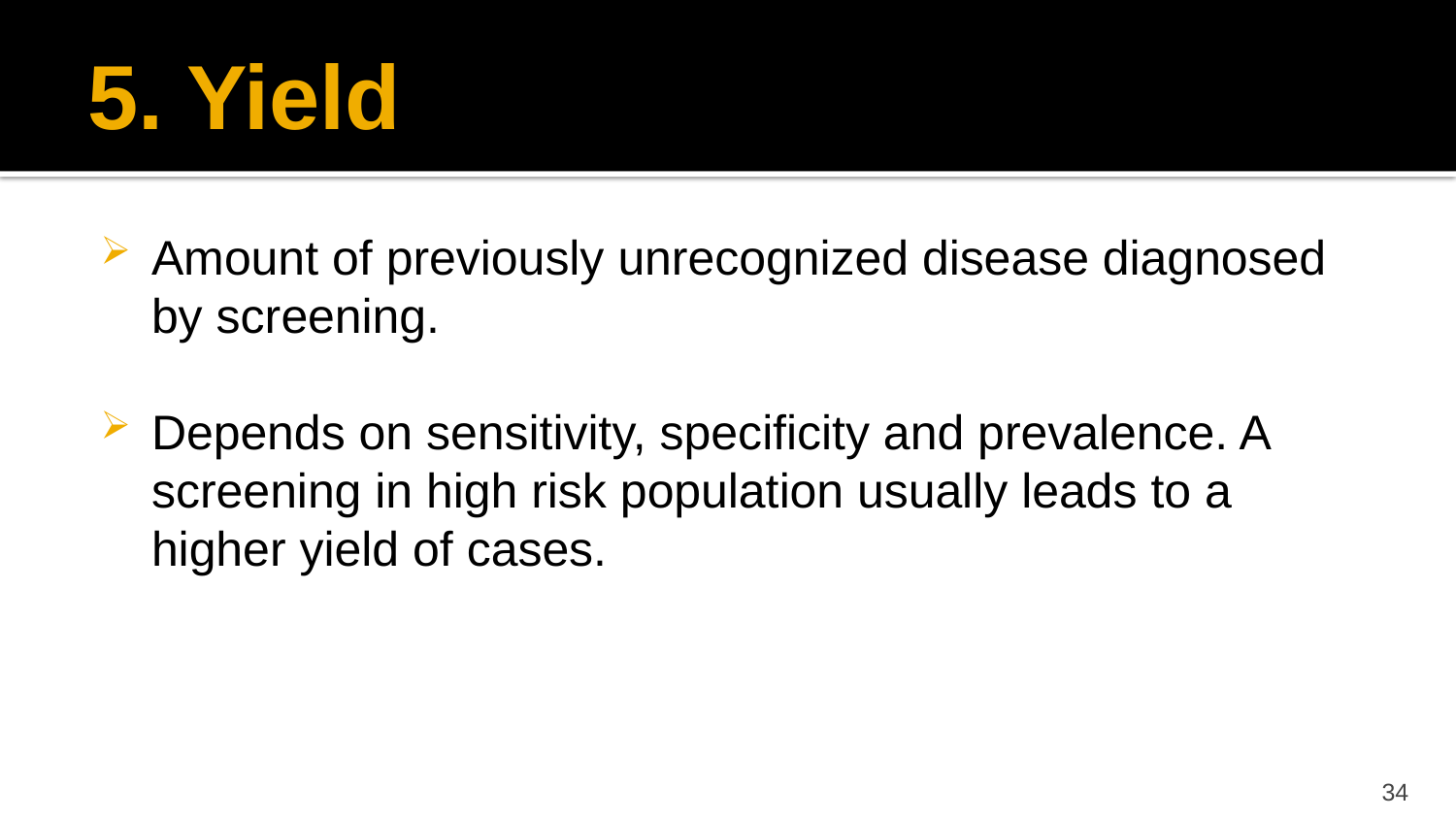

# 5. Yield
Amount of previously unrecognized disease diagnosed by screening.

Depends on sensitivity, specificity and prevalence. A screening in high risk population usually leads to a higher yield of cases.
34